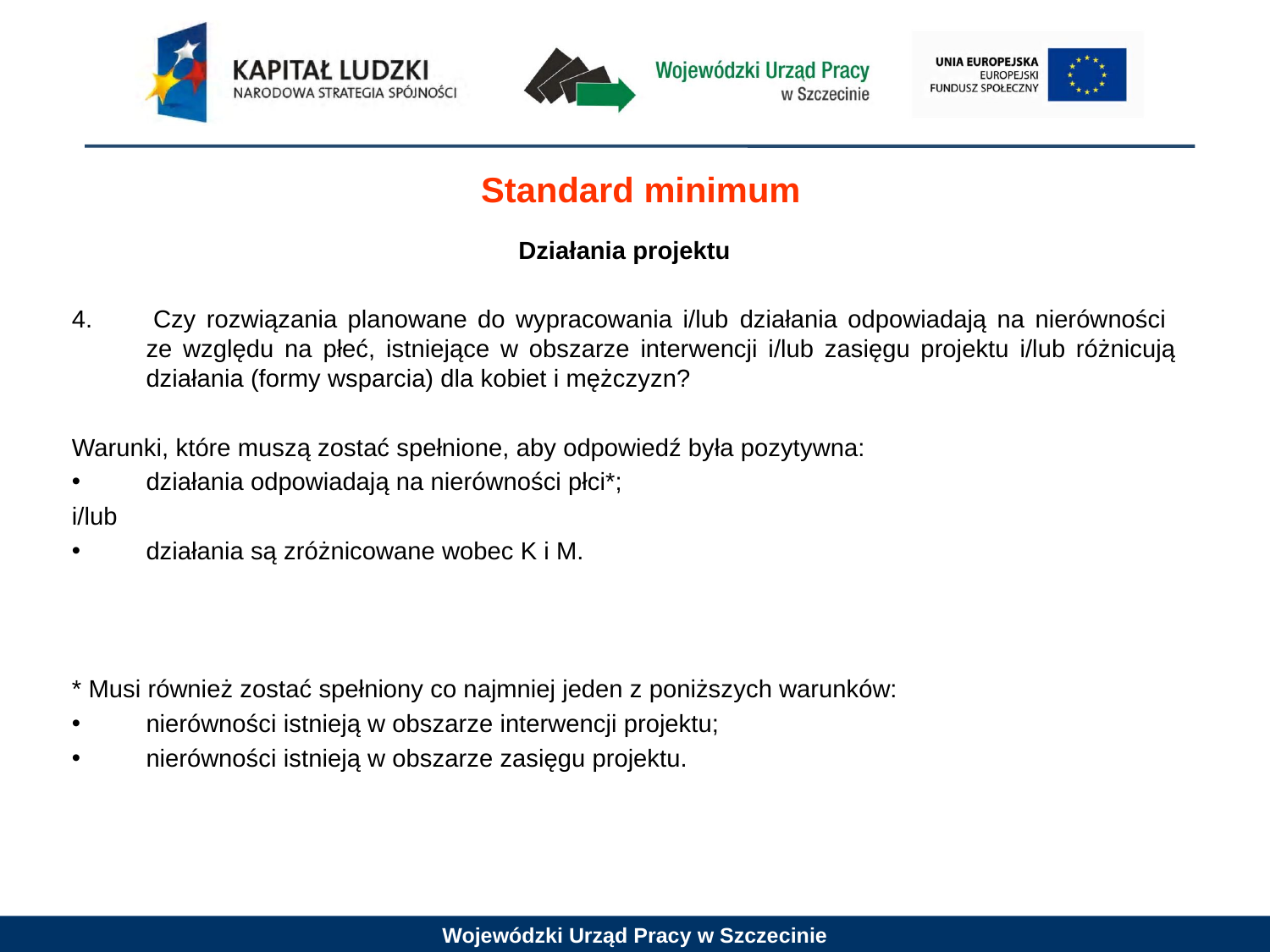

Standard minimum

Działania projektu

4.  	Czy rozwiązania planowane do wypracowania i/lub działania odpowiadają na nierówności
ze względu na płeć, istniejące w obszarze interwencji i/lub zasięgu projektu i/lub różnicują działania (formy wsparcia) dla kobiet i mężczyzn?

Warunki, które muszą zostać spełnione, aby odpowiedź była pozytywna:
działania odpowiadają na nierówności płci*;
i/lub
działania są zróżnicowane wobec K i M.

* Musi również zostać spełniony co najmniej jeden z poniższych warunków:
nierówności istnieją w obszarze interwencji projektu;
nierówności istnieją w obszarze zasięgu projektu.